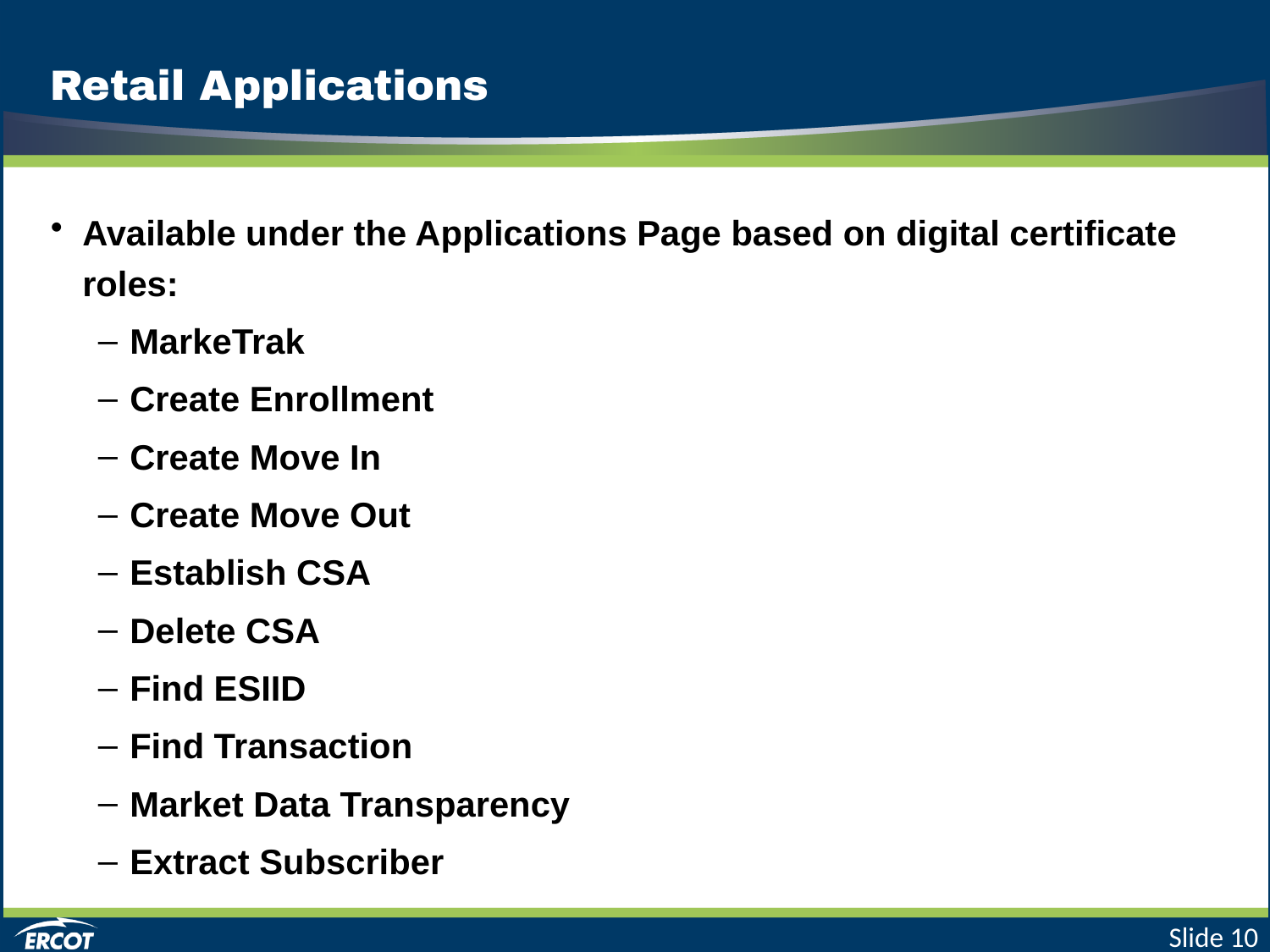

# Retail Applications
Available under the Applications Page based on digital certificate roles:
MarkeTrak
Create Enrollment
Create Move In
Create Move Out
Establish CSA
Delete CSA
Find ESIID
Find Transaction
Market Data Transparency
Extract Subscriber